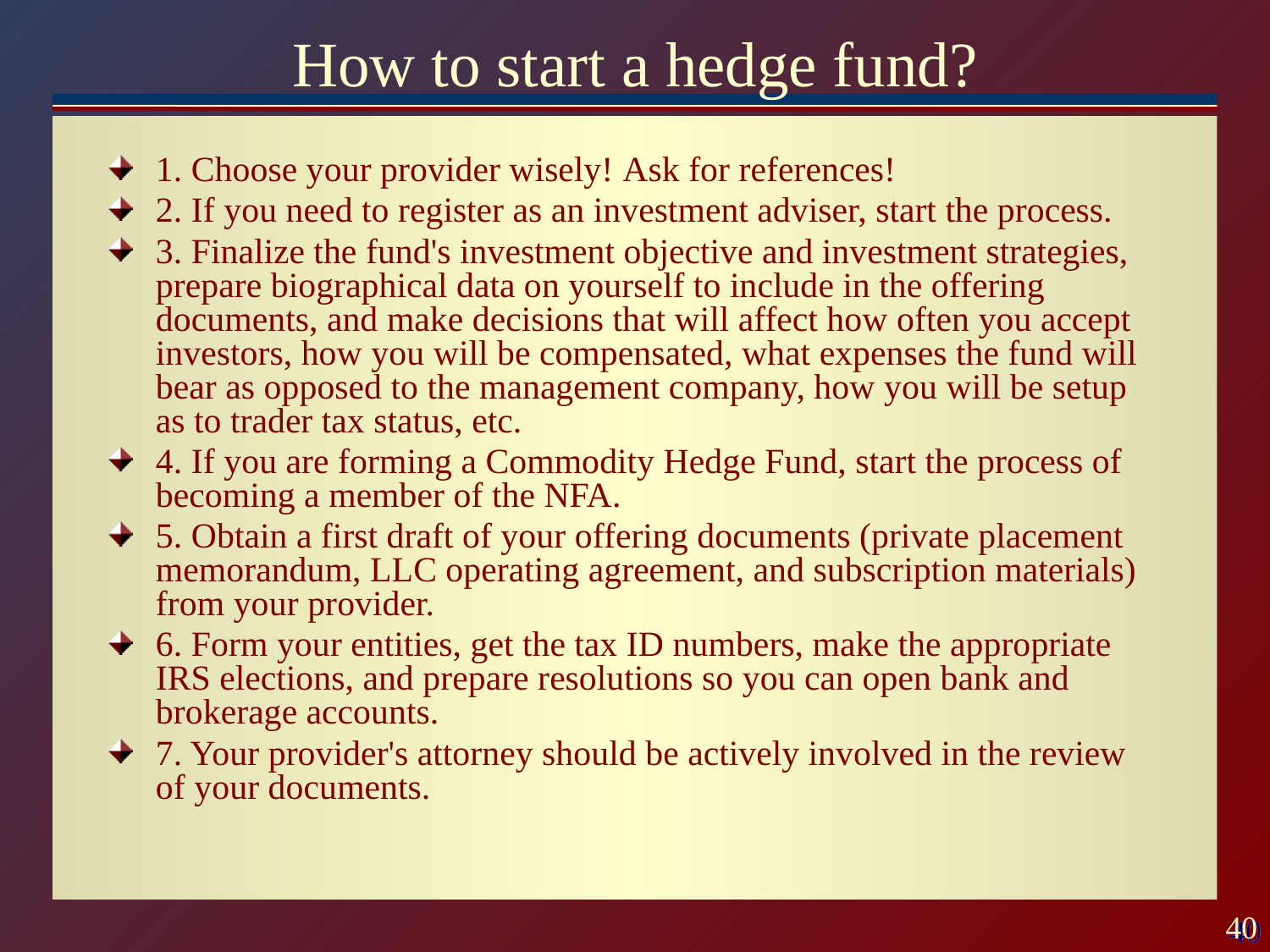

# How to start a hedge fund?
1. Choose your provider wisely! Ask for references!
2. If you need to register as an investment adviser, start the process.
3. Finalize the fund's investment objective and investment strategies, prepare biographical data on yourself to include in the offering documents, and make decisions that will affect how often you accept investors, how you will be compensated, what expenses the fund will bear as opposed to the management company, how you will be setup as to trader tax status, etc.
4. If you are forming a Commodity Hedge Fund, start the process of becoming a member of the NFA.
5. Obtain a first draft of your offering documents (private placement memorandum, LLC operating agreement, and subscription materials) from your provider.
6. Form your entities, get the tax ID numbers, make the appropriate IRS elections, and prepare resolutions so you can open bank and brokerage accounts.
7. Your provider's attorney should be actively involved in the review of your documents.